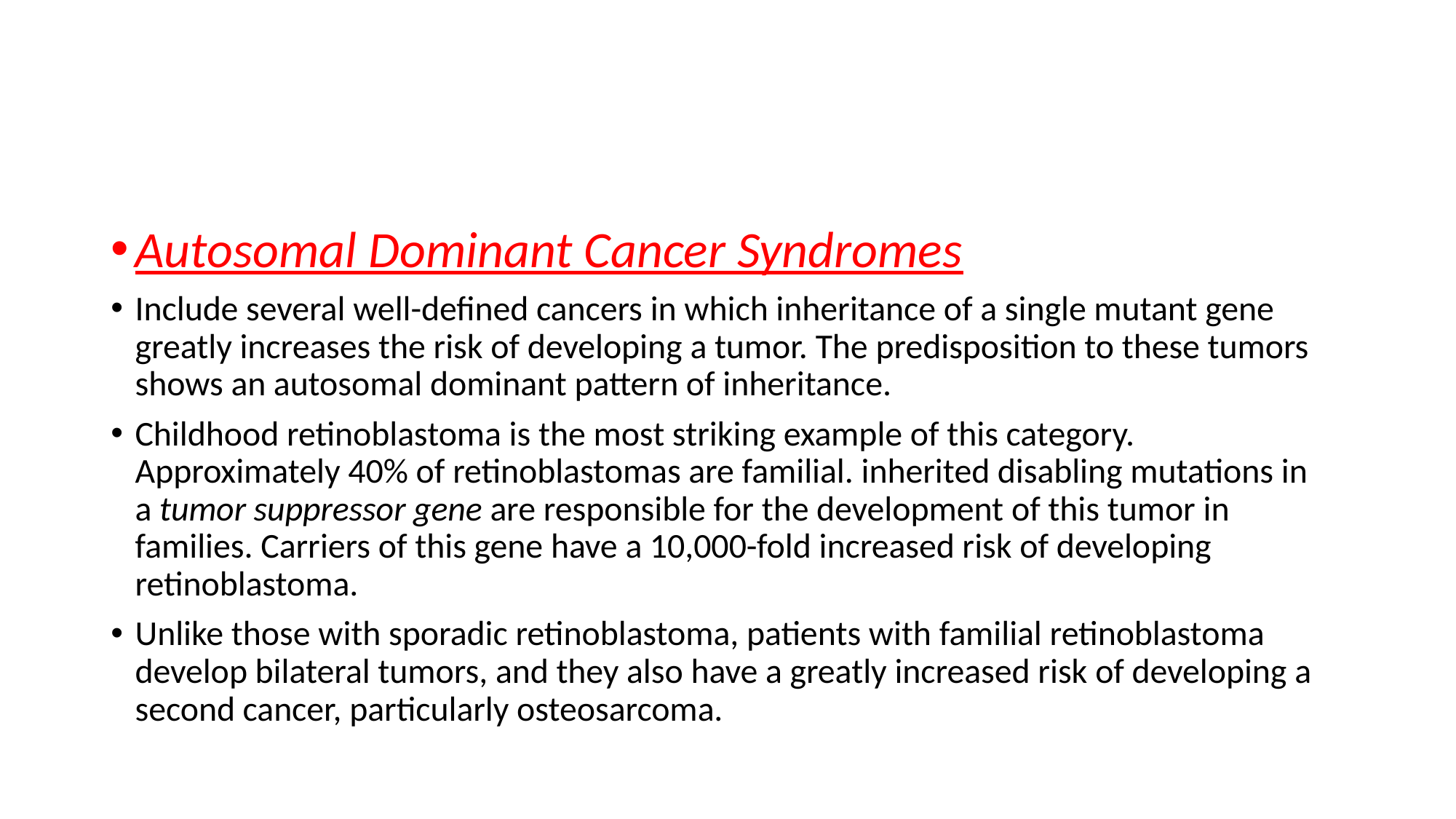

#
Autosomal Dominant Cancer Syndromes
Include several well-defined cancers in which inheritance of a single mutant gene greatly increases the risk of developing a tumor. The predisposition to these tumors shows an autosomal dominant pattern of inheritance.
Childhood retinoblastoma is the most striking example of this category. Approximately 40% of retinoblastomas are familial. inherited disabling mutations in a tumor suppressor gene are responsible for the development of this tumor in families. Carriers of this gene have a 10,000-fold increased risk of developing retinoblastoma.
Unlike those with sporadic retinoblastoma, patients with familial retinoblastoma develop bilateral tumors, and they also have a greatly increased risk of developing a second cancer, particularly osteosarcoma.